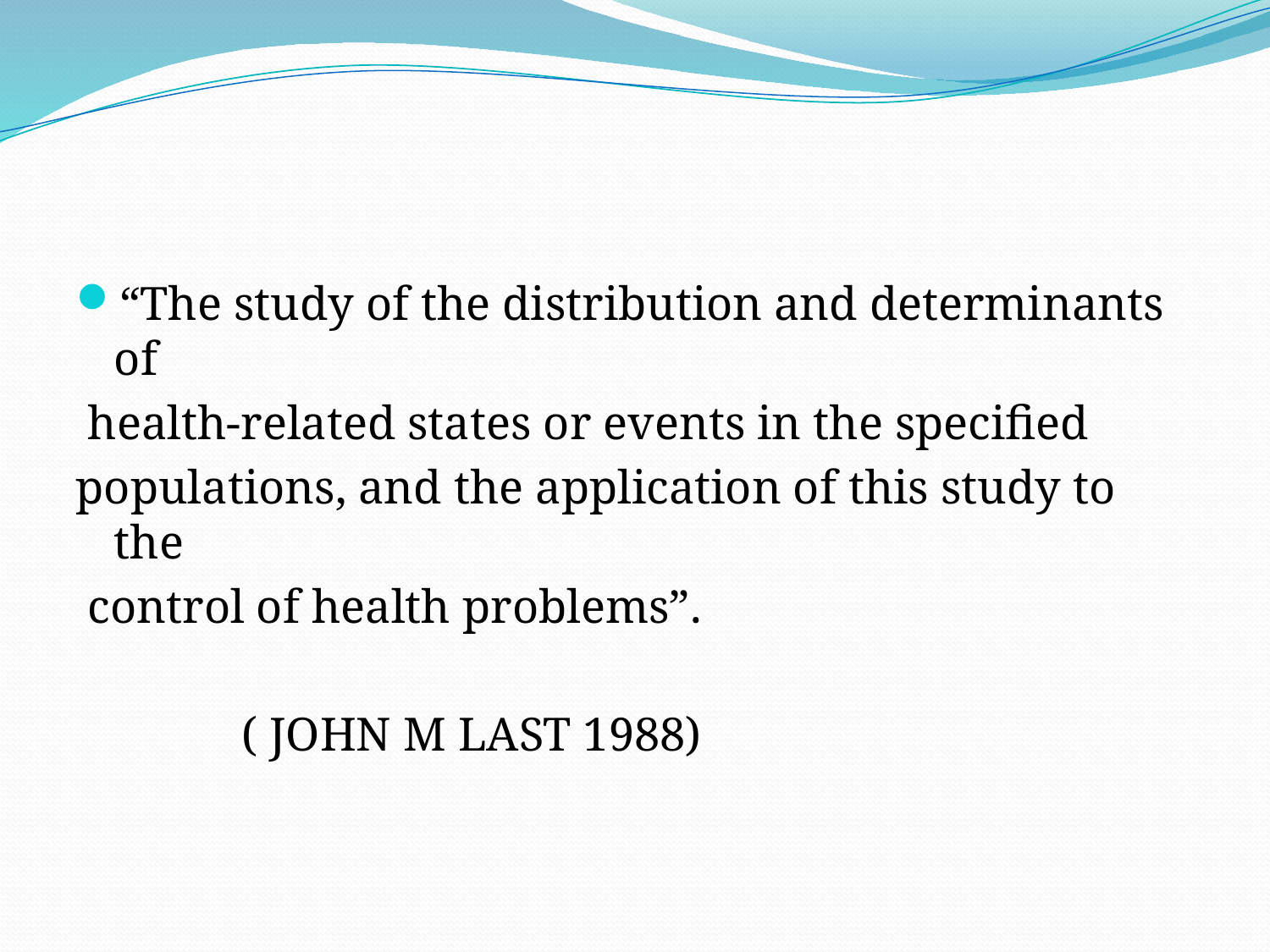

#
“The study of the distribution and determinants of
 health-related states or events in the specified
populations, and the application of this study to the
 control of health problems”.

              ( JOHN M LAST 1988)